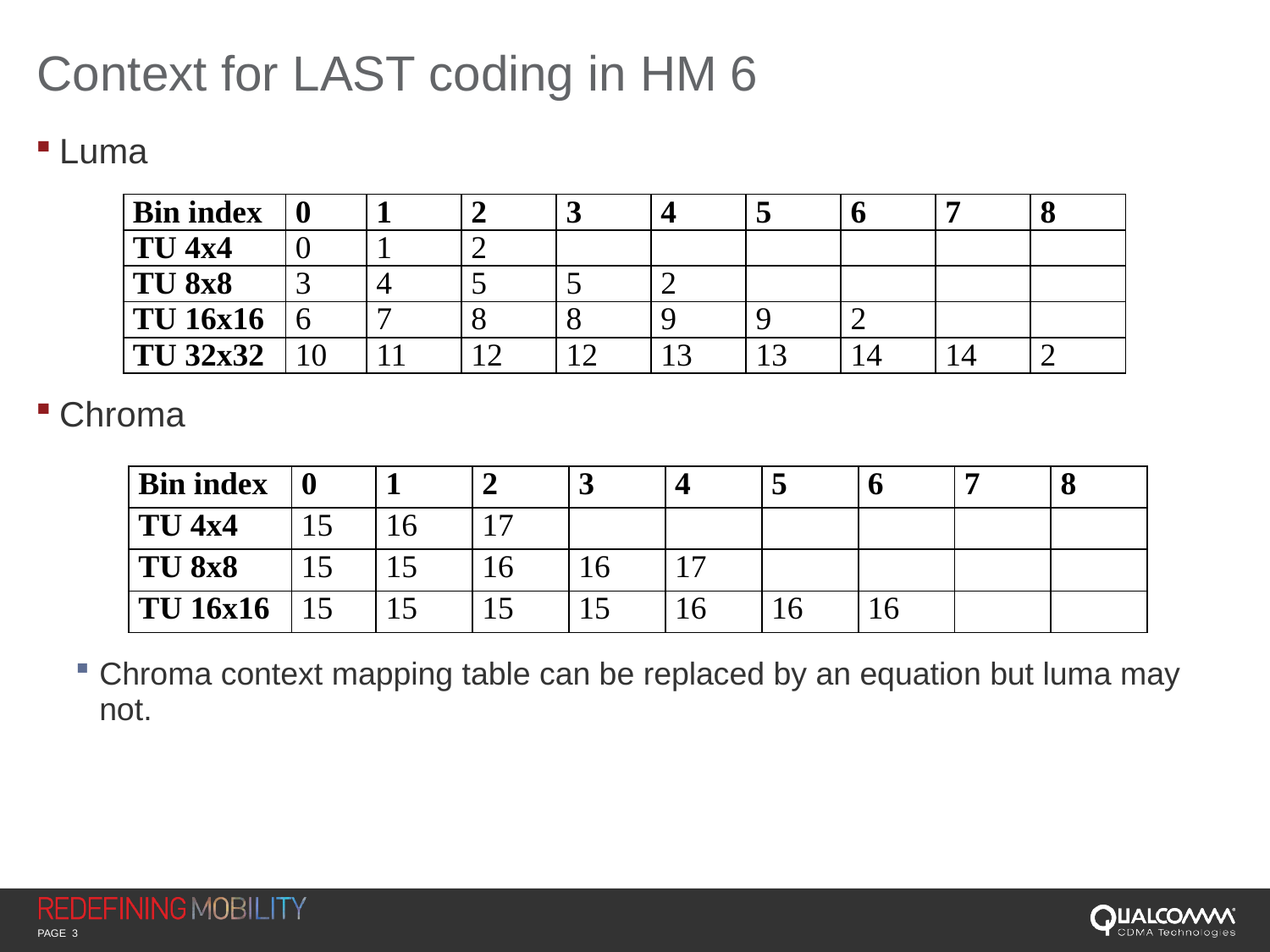

# Context for LAST coding in HM 6
Luma

Chroma

Chroma context mapping table can be replaced by an equation but luma may not.
| Bin index | 0 | 1 | 2 | 3 | 4 | 5 | 6 | 7 | 8 |
| --- | --- | --- | --- | --- | --- | --- | --- | --- | --- |
| TU 4x4 | 0 | 1 | 2 |  |  |  |  |  |  |
| TU 8x8 | 3 | 4 | 5 | 5 | 2 |  |  |  |  |
| TU 16x16 | 6 | 7 | 8 | 8 | 9 | 9 | 2 |  |  |
| TU 32x32 | 10 | 11 | 12 | 12 | 13 | 13 | 14 | 14 | 2 |
| Bin index | 0 | 1 | 2 | 3 | 4 | 5 | 6 | 7 | 8 |
| --- | --- | --- | --- | --- | --- | --- | --- | --- | --- |
| TU 4x4 | 15 | 16 | 17 |  |  |  |  |  |  |
| TU 8x8 | 15 | 15 | 16 | 16 | 17 |  |  |  |  |
| TU 16x16 | 15 | 15 | 15 | 15 | 16 | 16 | 16 |  |  |